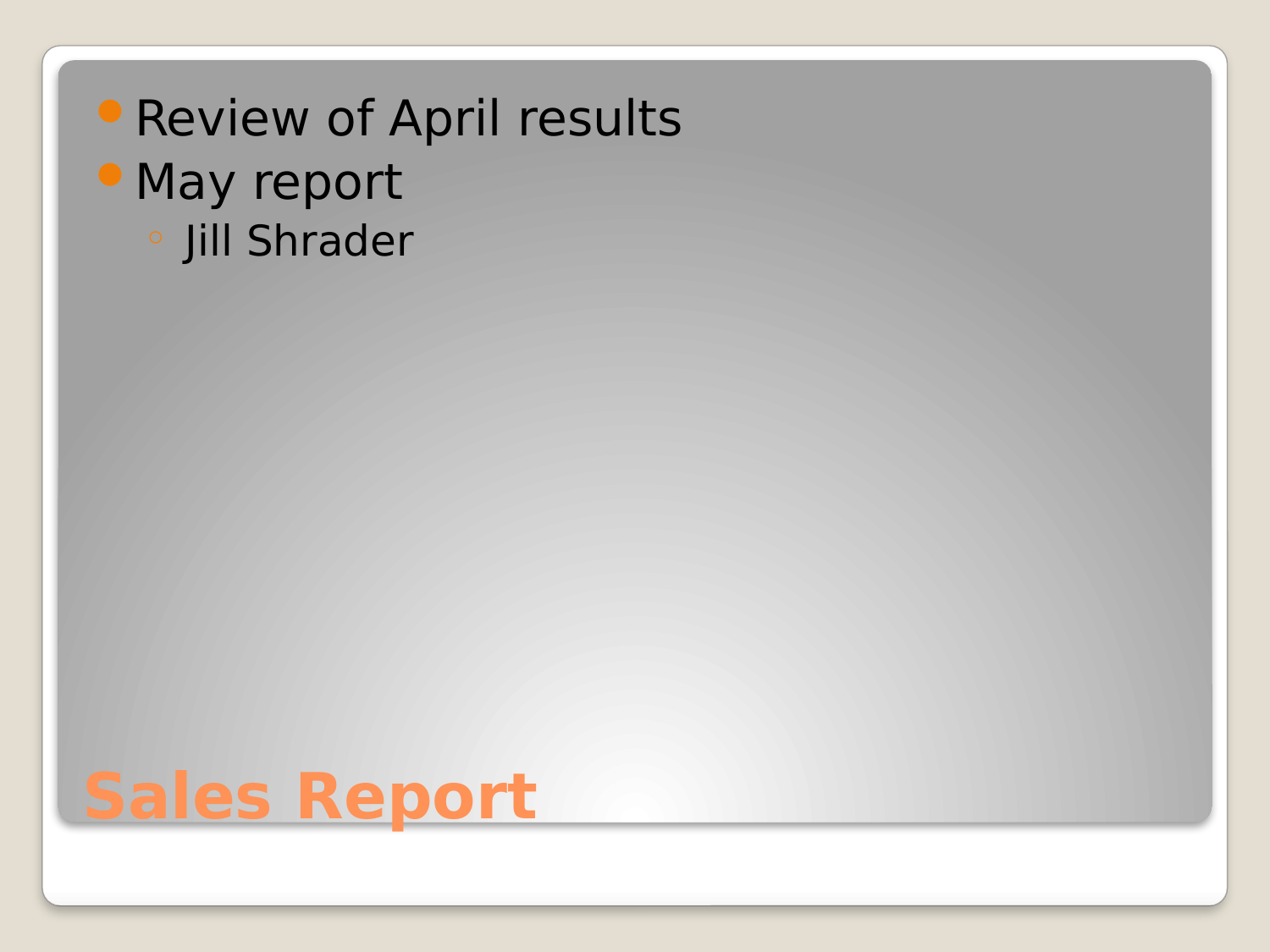

Review of April results
May report
 Jill Shrader

# Sales Report